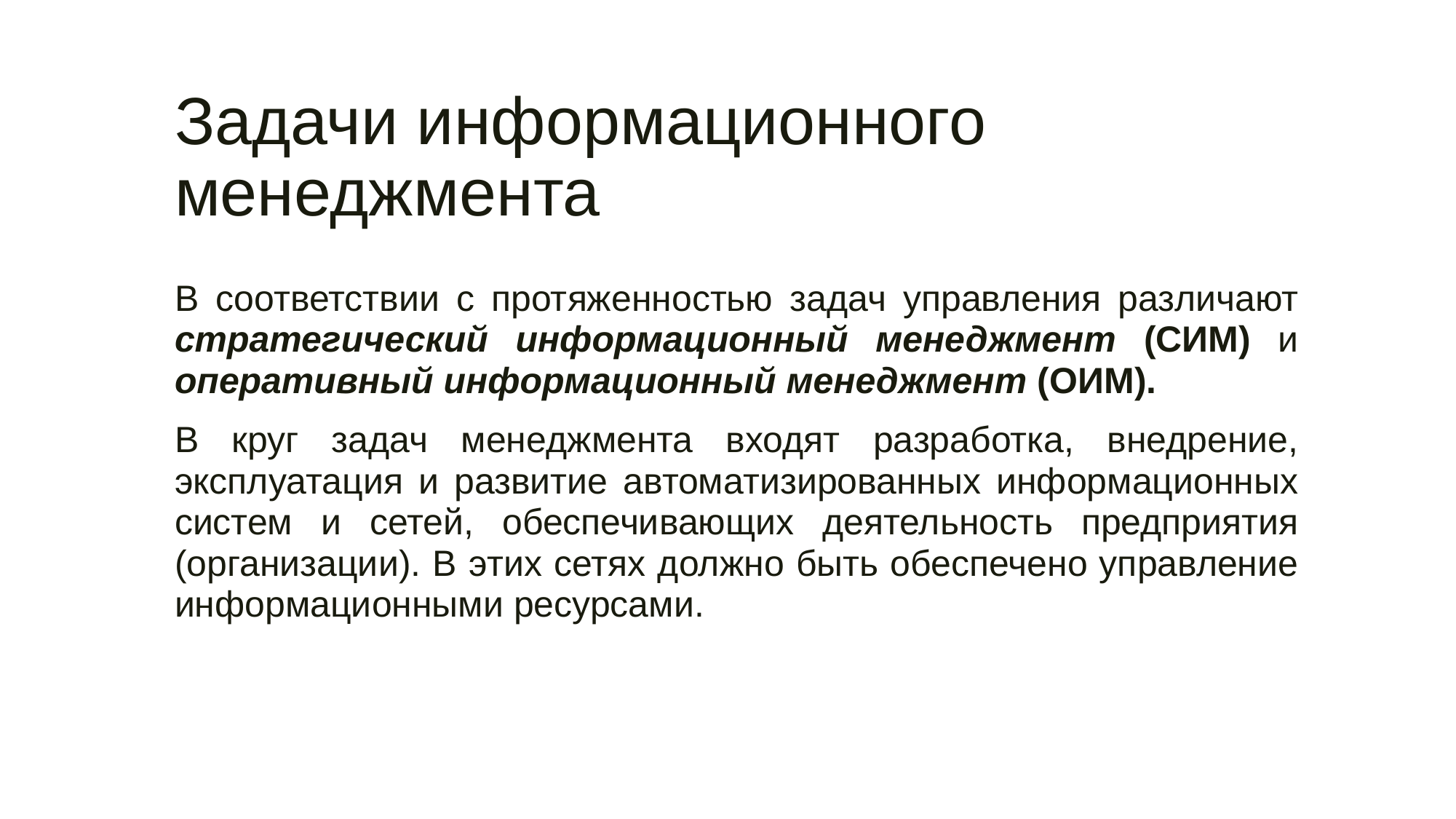

# Задачи информационного менеджмента
В соответствии с протяженностью задач управления различают стратегический информационный менеджмент (СИМ) и оперативный информационный менеджмент (ОИМ).
В круг задач менеджмента входят разработка, внедрение, эксплуатация и развитие автоматизированных информационных систем и сетей, обеспечивающих деятельность предприятия (организации). В этих сетях должно быть обеспечено управление информационными ресурсами.